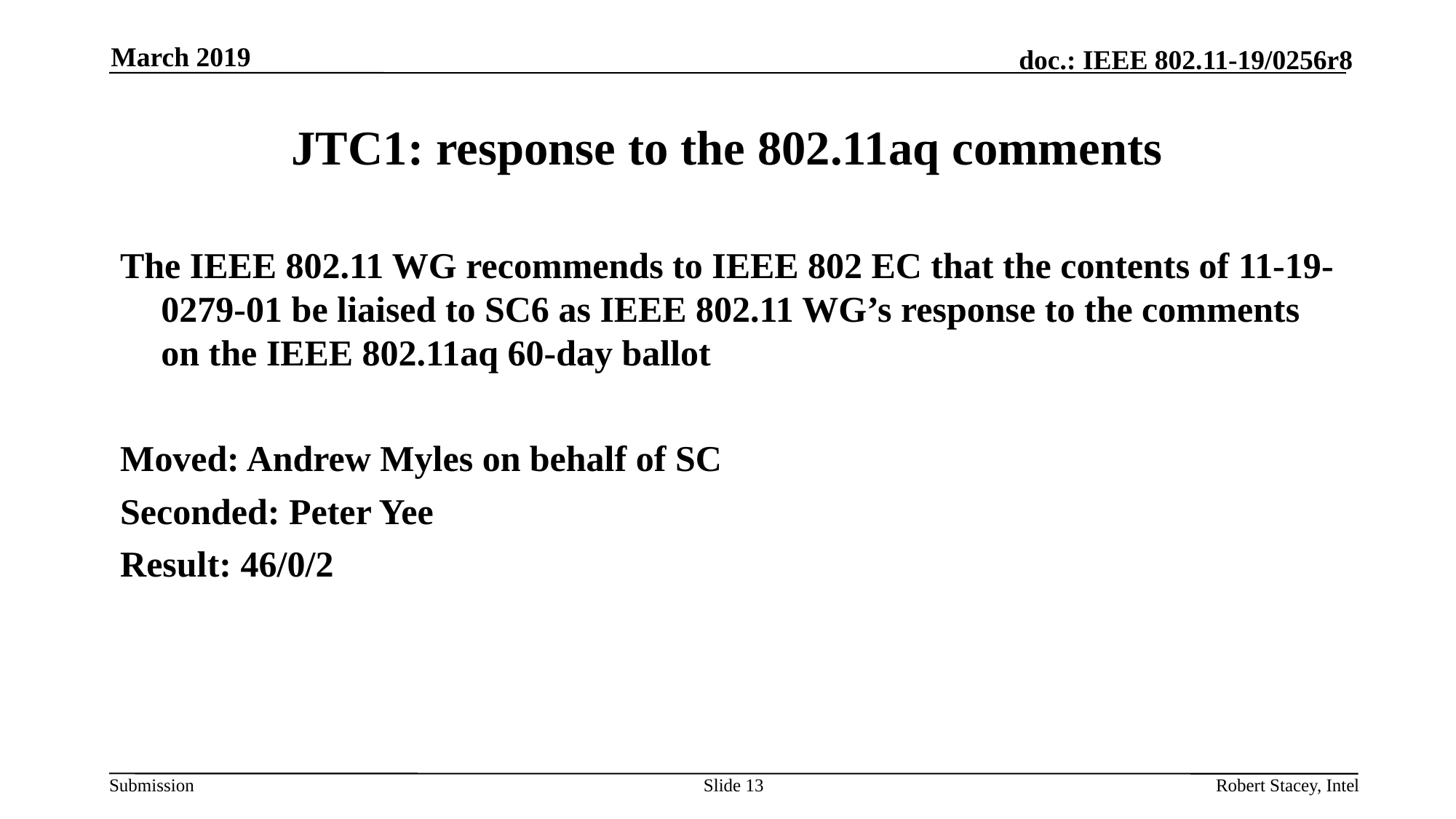

March 2019
# JTC1: response to the 802.11aq comments
The IEEE 802.11 WG recommends to IEEE 802 EC that the contents of 11-19-0279-01 be liaised to SC6 as IEEE 802.11 WG’s response to the comments on the IEEE 802.11aq 60-day ballot

Moved: Andrew Myles on behalf of SC
Seconded: Peter Yee
Result: 46/0/2
Slide 13
Robert Stacey, Intel